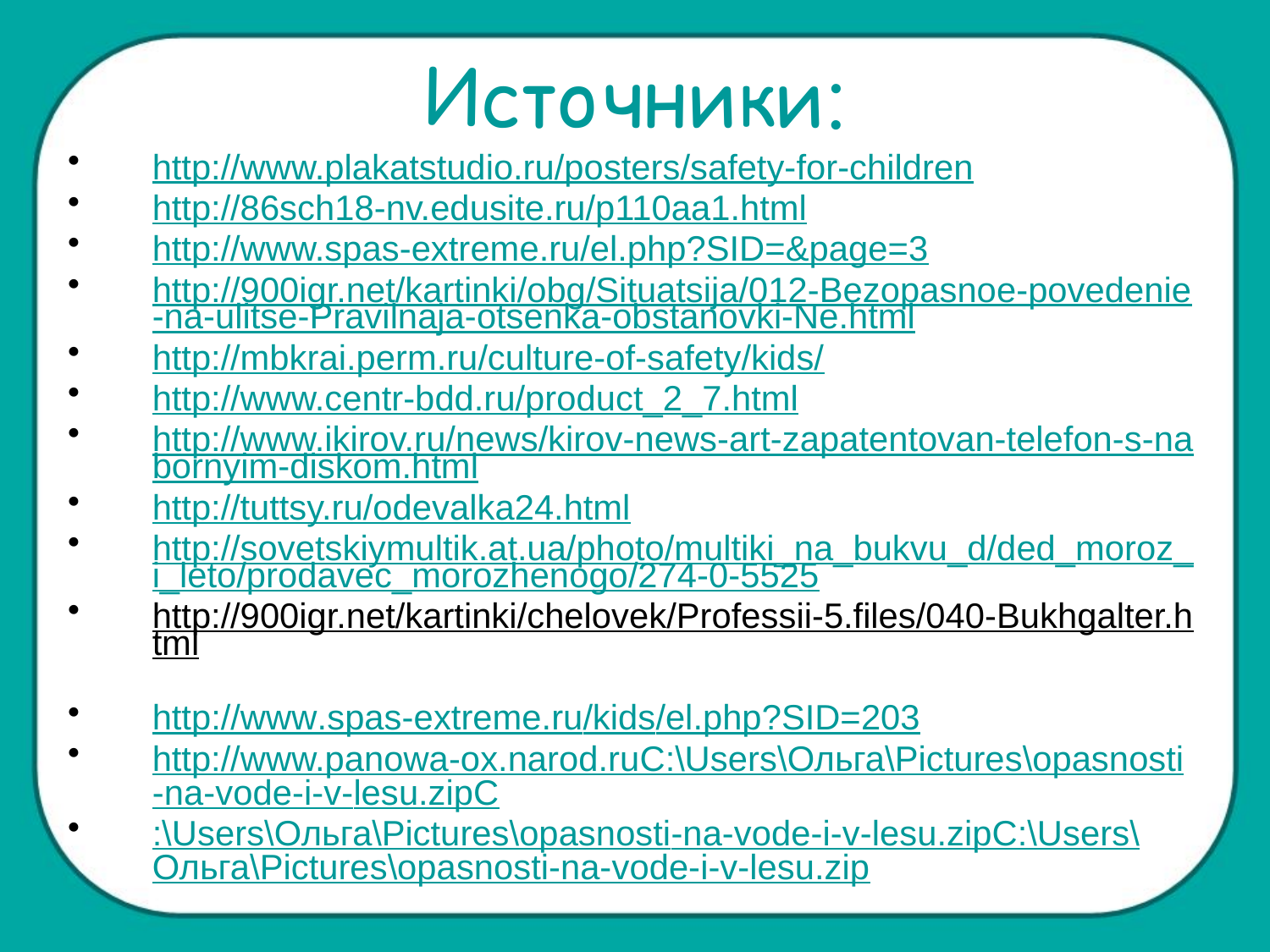

# Источники:
http://www.plakatstudio.ru/posters/safety-for-children
http://86sch18-nv.edusite.ru/p110aa1.html
http://www.spas-extreme.ru/el.php?SID=&page=3
http://900igr.net/kartinki/obg/Situatsija/012-Bezopasnoe-povedenie-na-ulitse-Pravilnaja-otsenka-obstanovki-Ne.html
http://mbkrai.perm.ru/culture-of-safety/kids/
http://www.centr-bdd.ru/product_2_7.html
http://www.ikirov.ru/news/kirov-news-art-zapatentovan-telefon-s-nabornyim-diskom.html
http://tuttsy.ru/odevalka24.html
http://sovetskiymultik.at.ua/photo/multiki_na_bukvu_d/ded_moroz_i_leto/prodavec_morozhenogo/274-0-5525
http://900igr.net/kartinki/chelovek/Professii-5.files/040-Bukhgalter.html
http://www.spas-extreme.ru/kids/el.php?SID=203
http://www.panowa-ox.narod.ruC:\Users\Ольга\Pictures\opasnosti-na-vode-i-v-lesu.zipC
:\Users\Ольга\Pictures\opasnosti-na-vode-i-v-lesu.zipC:\Users\Ольга\Pictures\opasnosti-na-vode-i-v-lesu.zip